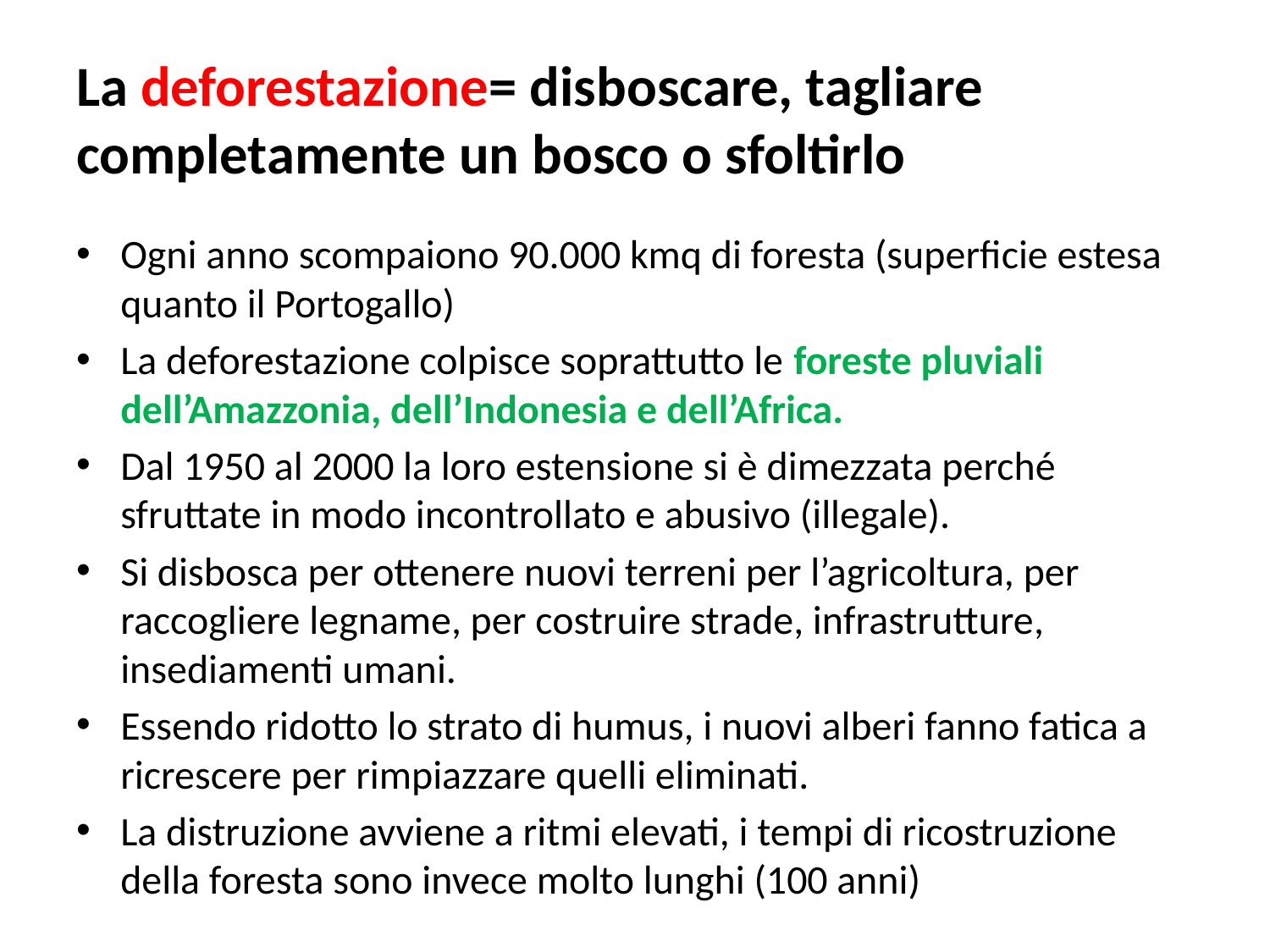

# La deforestazione= disboscare, tagliare completamente un bosco o sfoltirlo
Ogni anno scompaiono 90.000 kmq di foresta (superficie estesa quanto il Portogallo)
La deforestazione colpisce soprattutto le foreste pluviali dell’Amazzonia, dell’Indonesia e dell’Africa.
Dal 1950 al 2000 la loro estensione si è dimezzata perché sfruttate in modo incontrollato e abusivo (illegale).
Si disbosca per ottenere nuovi terreni per l’agricoltura, per raccogliere legname, per costruire strade, infrastrutture, insediamenti umani.
Essendo ridotto lo strato di humus, i nuovi alberi fanno fatica a ricrescere per rimpiazzare quelli eliminati.
La distruzione avviene a ritmi elevati, i tempi di ricostruzione della foresta sono invece molto lunghi (100 anni)